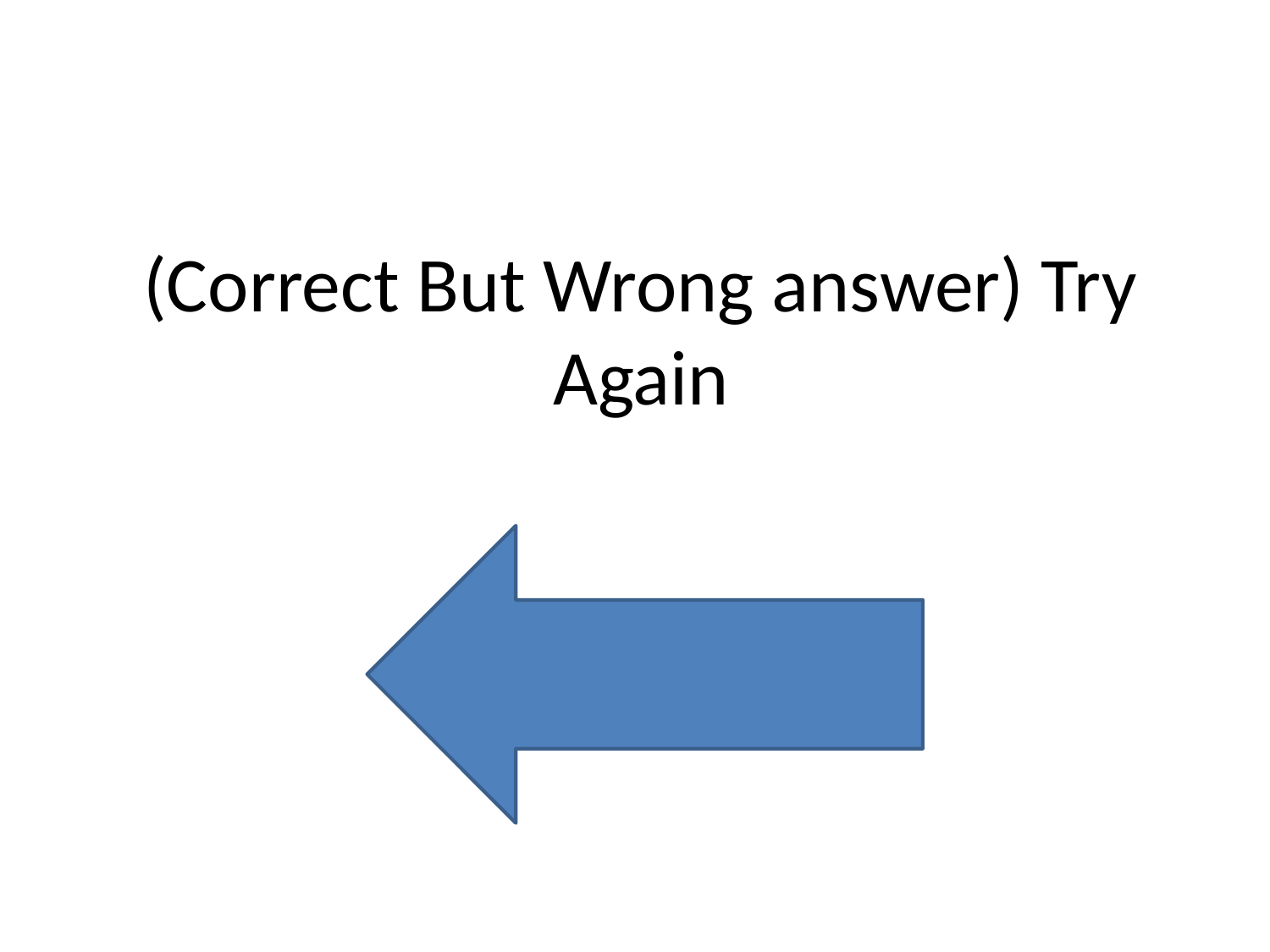

# (Correct But Wrong answer) Try Again